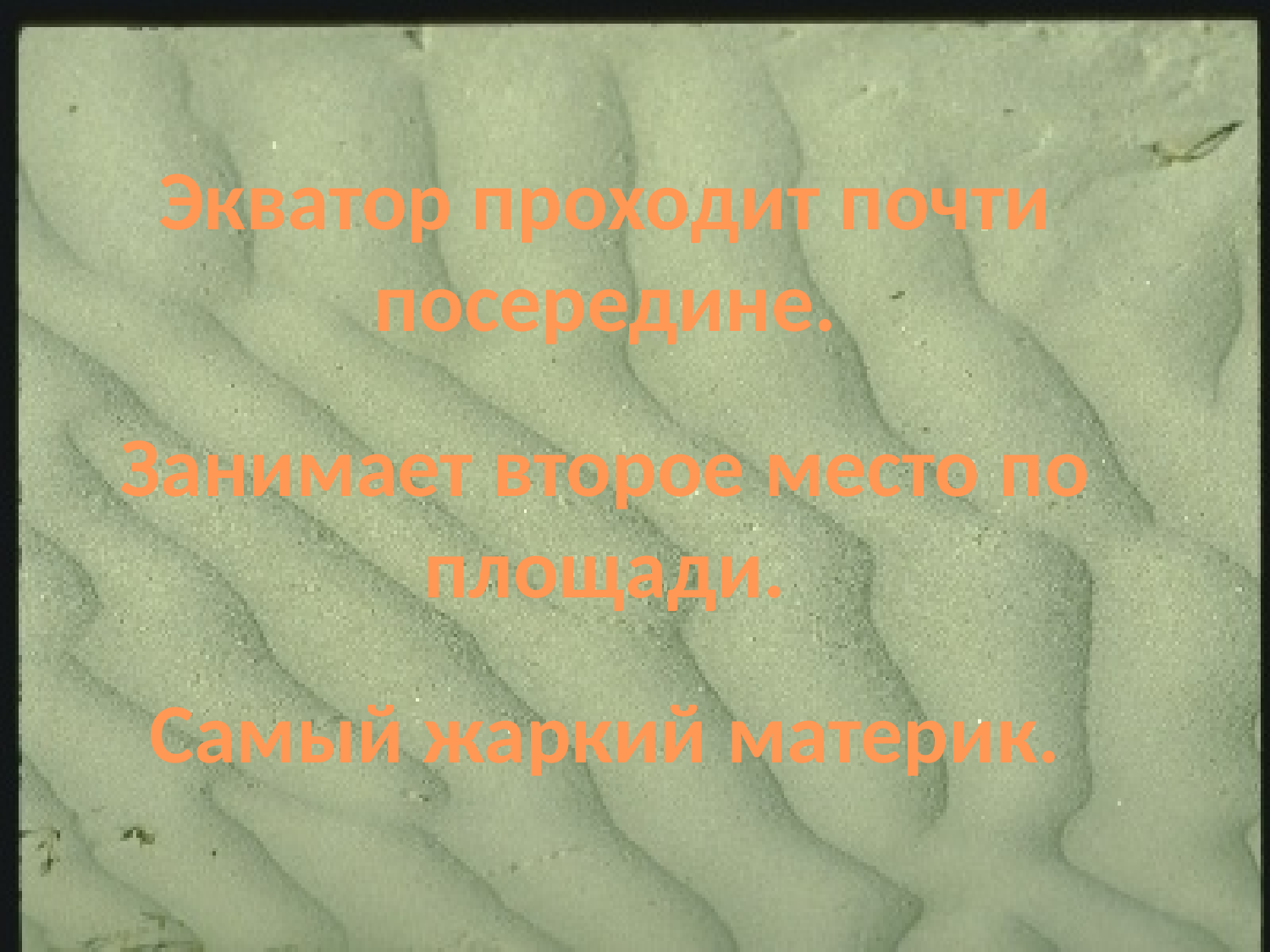

Экватор проходит почти посередине.
Занимает второе место по площади.
Самый жаркий материк.